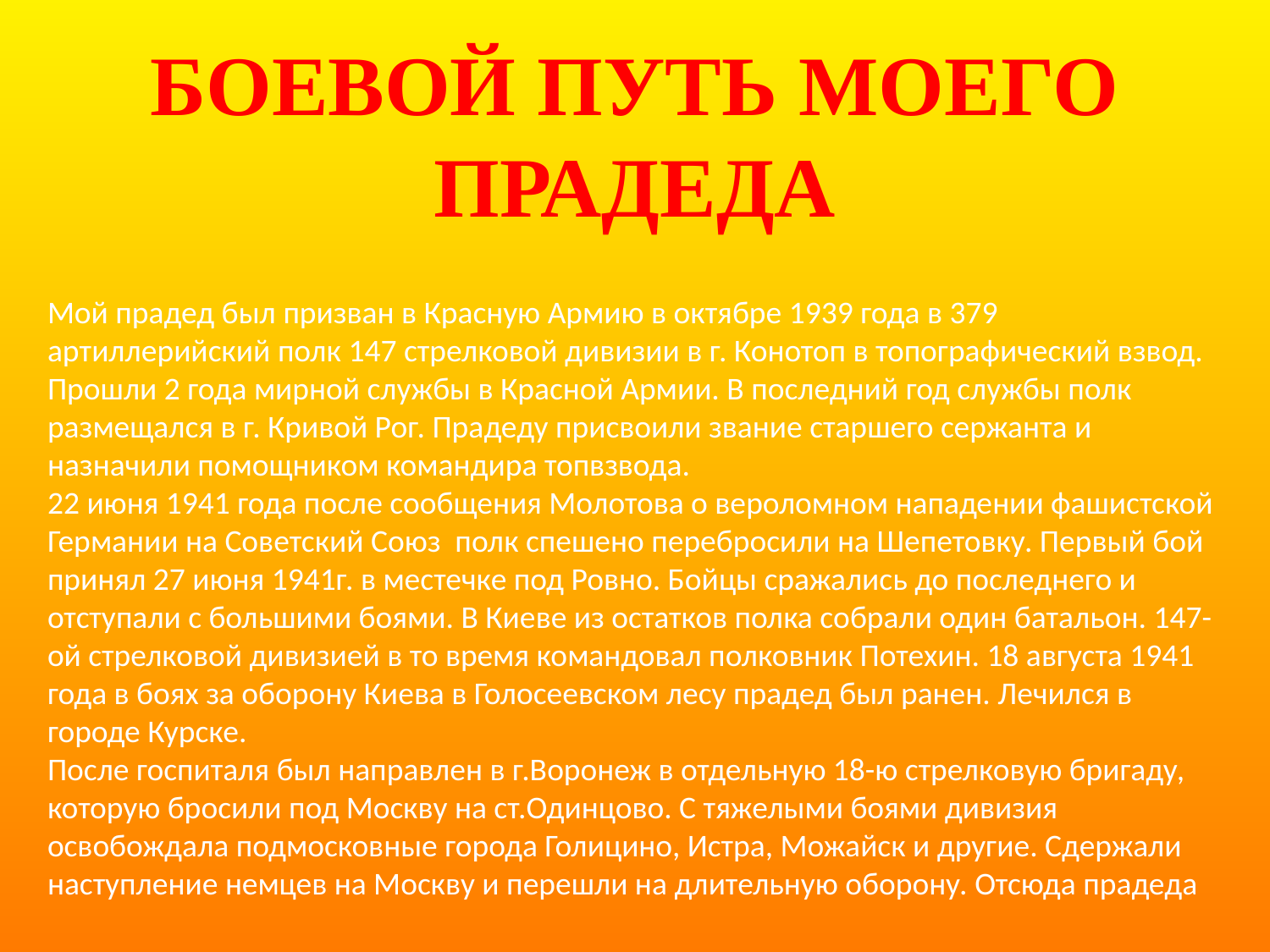

БОЕВОЙ ПУТЬ МОЕГО ПРАДЕДА
Мой прадед был призван в Красную Армию в октябре 1939 года в 379 артиллерийский полк 147 стрелковой дивизии в г. Конотоп в топографический взвод.
Прошли 2 года мирной службы в Красной Армии. В последний год службы полк размещался в г. Кривой Рог. Прадеду присвоили звание старшего сержанта и назначили помощником командира топвзвода.
22 июня 1941 года после сообщения Молотова о вероломном нападении фашистской Германии на Советский Союз  полк спешено перебросили на Шепетовку. Первый бой принял 27 июня 1941г. в местечке под Ровно. Бойцы сражались до последнего и отступали с большими боями. В Киеве из остатков полка собрали один батальон. 147-ой стрелковой дивизией в то время командовал полковник Потехин. 18 августа 1941 года в боях за оборону Киева в Голосеевском лесу прадед был ранен. Лечился в городе Курске.
После госпиталя был направлен в г.Воронеж в отдельную 18-ю стрелковую бригаду, которую бросили под Москву на ст.Одинцово. С тяжелыми боями дивизия освобождала подмосковные города Голицино, Истра, Можайск и другие. Сдержали наступление немцев на Москву и перешли на длительную оборону. Отсюда прадеда